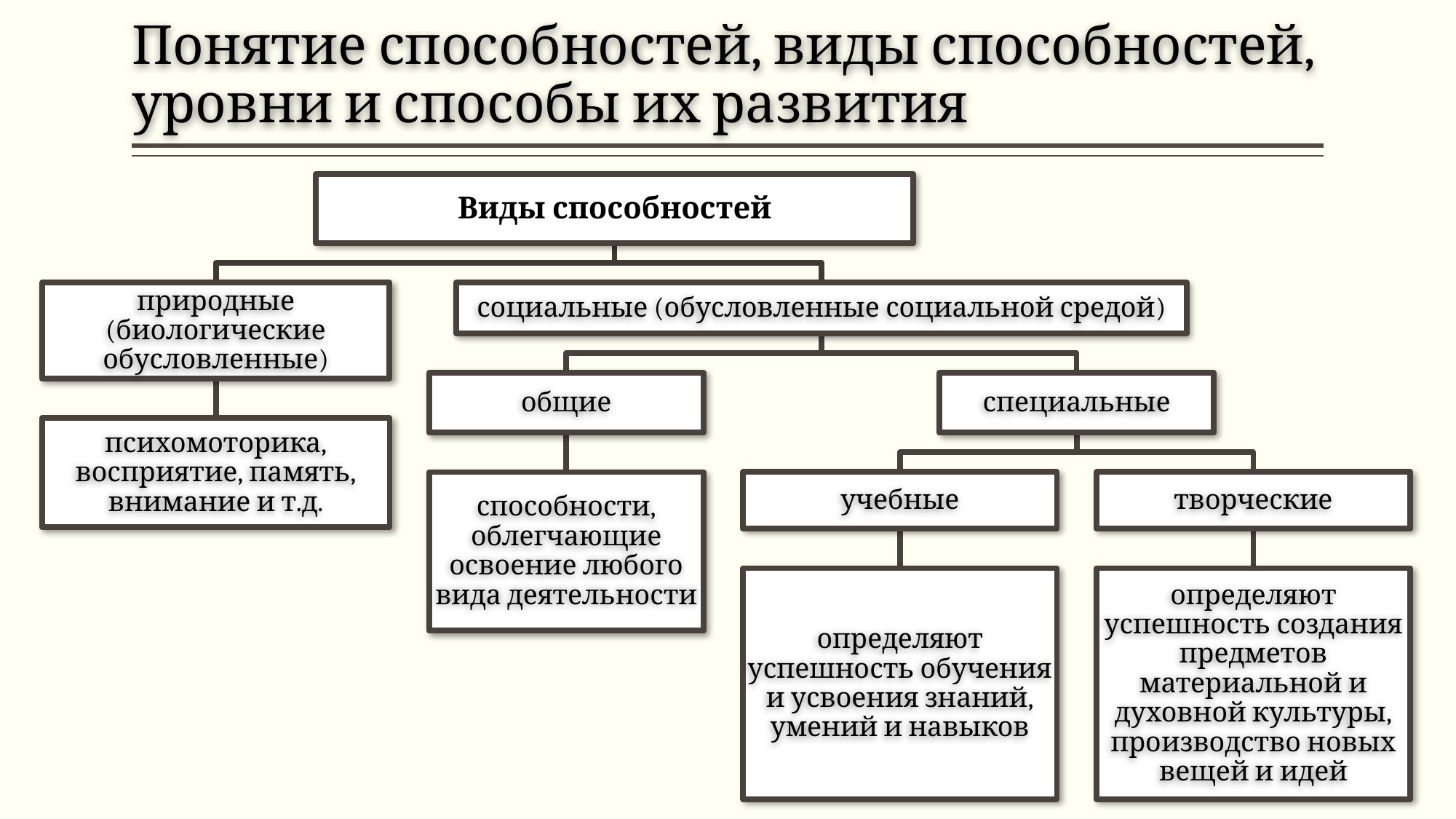

# Понятие способностей, виды способностей, уровни и способы их развития

Виды способностей

природные (биологические обусловленные)

социальные (обусловленные социальной средой)

общие

специальные

психомоторика, восприятие, память, внимание и т.д.

учебные

творческие

способности, облегчающие освоение любого вида деятельности

определяют успешность обучения и усвоения знаний, умений и навыков

определяют успешность создания предметов материальной и духовной культуры, производство новых вещей и идей